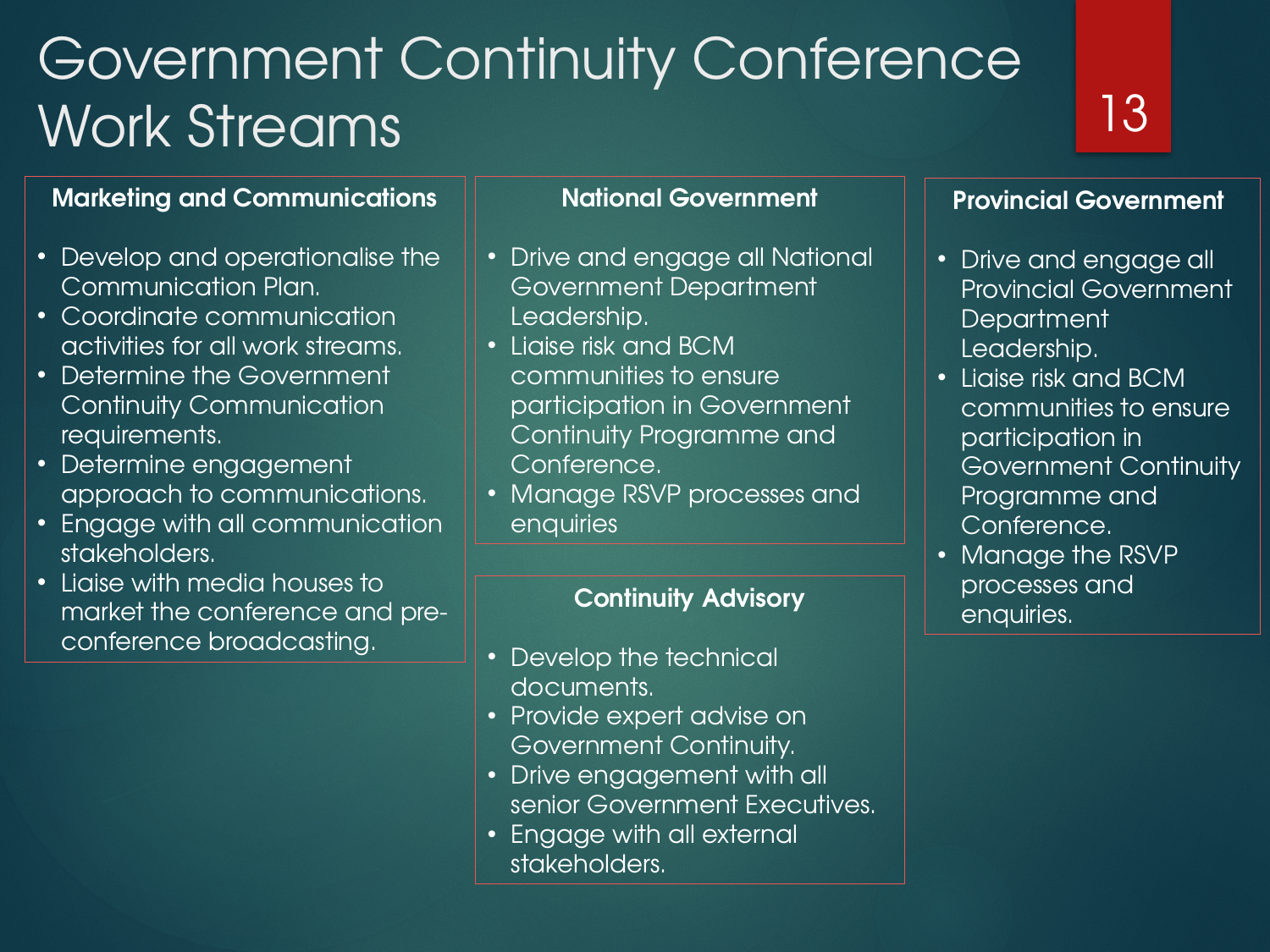

# Government Continuity Conference Work Streams
13
Marketing and Communications

Develop and operationalise the Communication Plan.
Coordinate communication activities for all work streams.
Determine the Government Continuity Communication requirements.
Determine engagement approach to communications.
Engage with all communication stakeholders.
Liaise with media houses to market the conference and pre-conference broadcasting.
National Government

Drive and engage all National Government Department Leadership.
Liaise risk and BCM communities to ensure participation in Government Continuity Programme and Conference.
Manage RSVP processes and enquiries
Provincial Government

Drive and engage all Provincial Government Department Leadership.
Liaise risk and BCM communities to ensure participation in Government Continuity Programme and Conference.
Manage the RSVP processes and enquiries.
Continuity Advisory

Develop the technical documents.
Provide expert advise on Government Continuity.
Drive engagement with all senior Government Executives.
Engage with all external stakeholders.